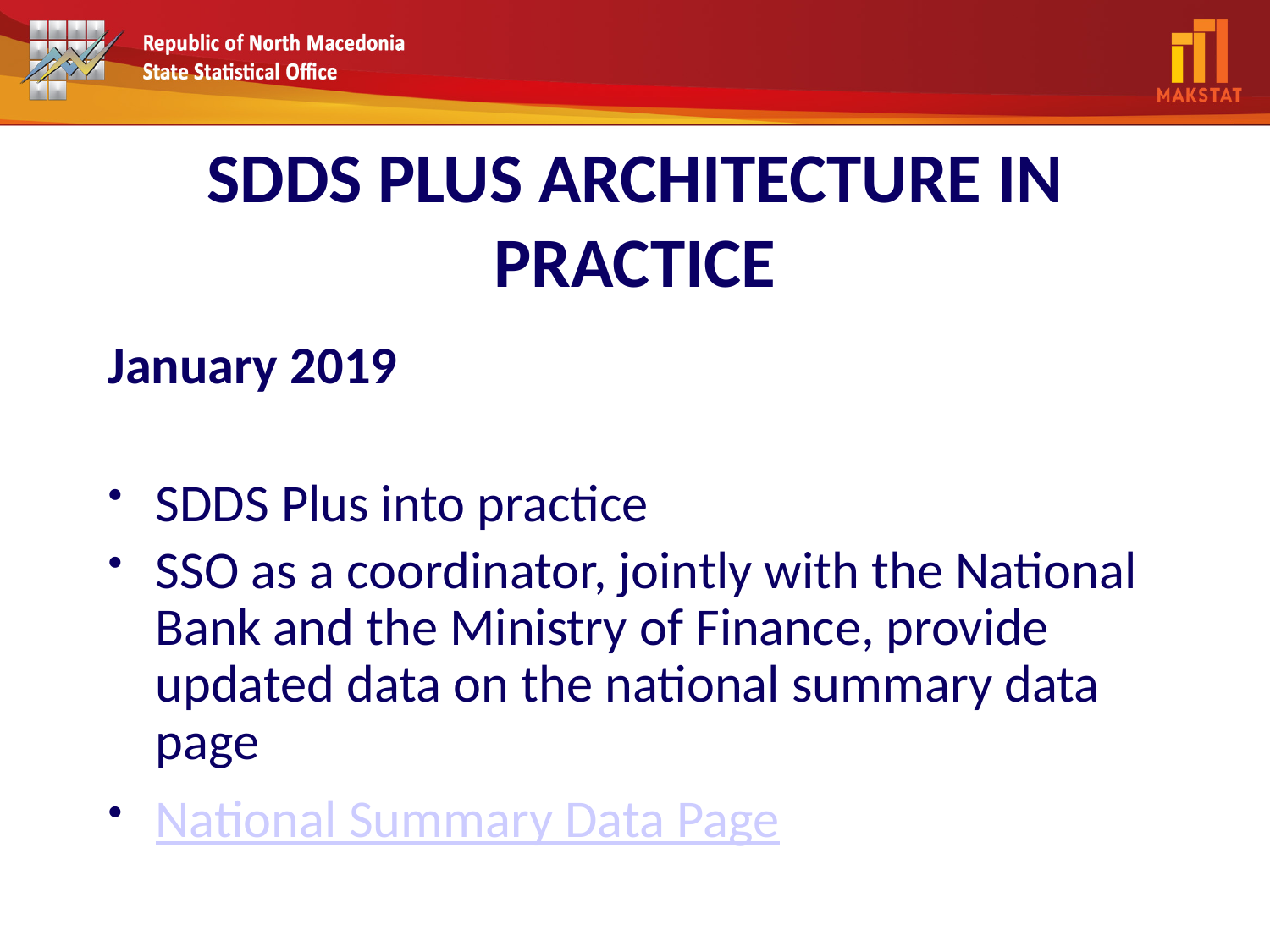

# SDDS PLUS ARCHITECTURE IN PRACTICE
January 2019

SDDS Plus into practice
SSO as a coordinator, jointly with the National Bank and the Ministry of Finance, provide updated data on the national summary data page
National Summary Data Page